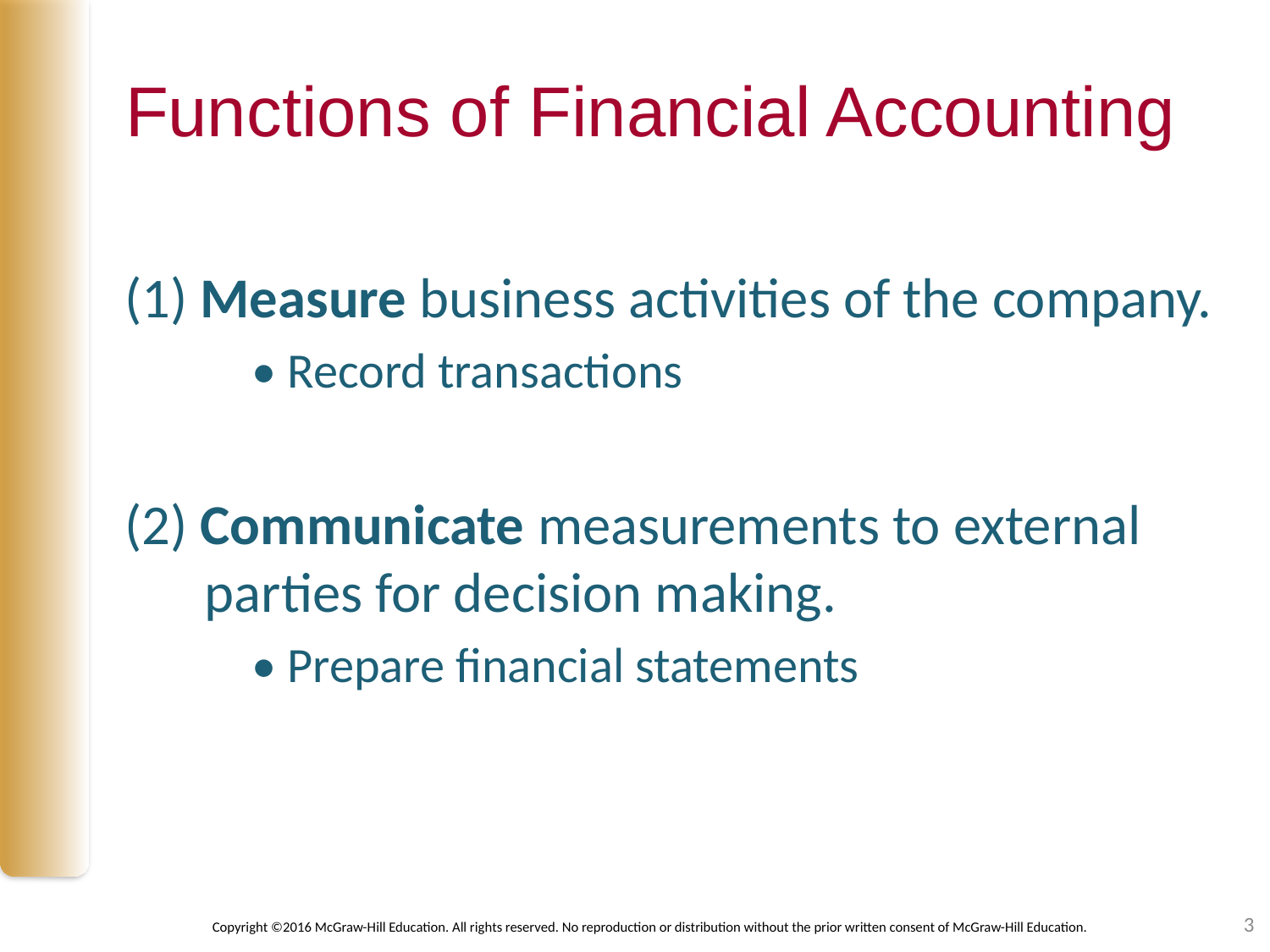

# Functions of Financial Accounting
(1) Measure business activities of the company.
• Record transactions

(2) Communicate measurements to external parties for decision making.
• Prepare financial statements

3
Copyright ©2016 McGraw-Hill Education. All rights reserved. No reproduction or distribution without the prior written consent of McGraw-Hill Education.